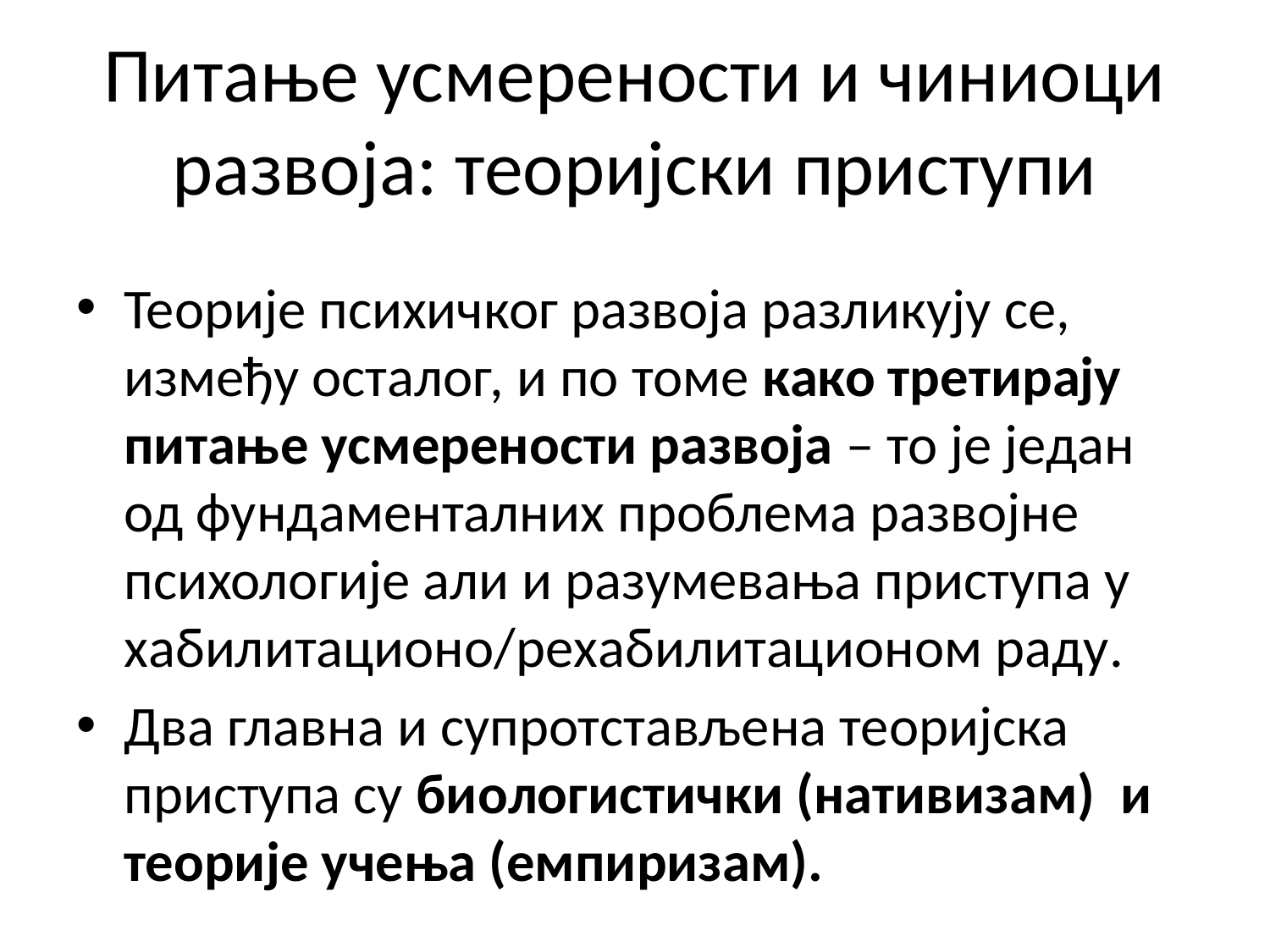

# Питање усмерености и чиниоци развоја: теоријски приступи
Теорије психичког развоја разликују се, између осталог, и по томе како третирају питање усмерености развоја – то је један од фундаменталних проблема развојне психологије али и разумевања приступа у хабилитационо/рехабилитационом раду.
Два главна и супротстављена теоријска приступа су биологистички (нативизам)  и теорије учења (емпиризам).